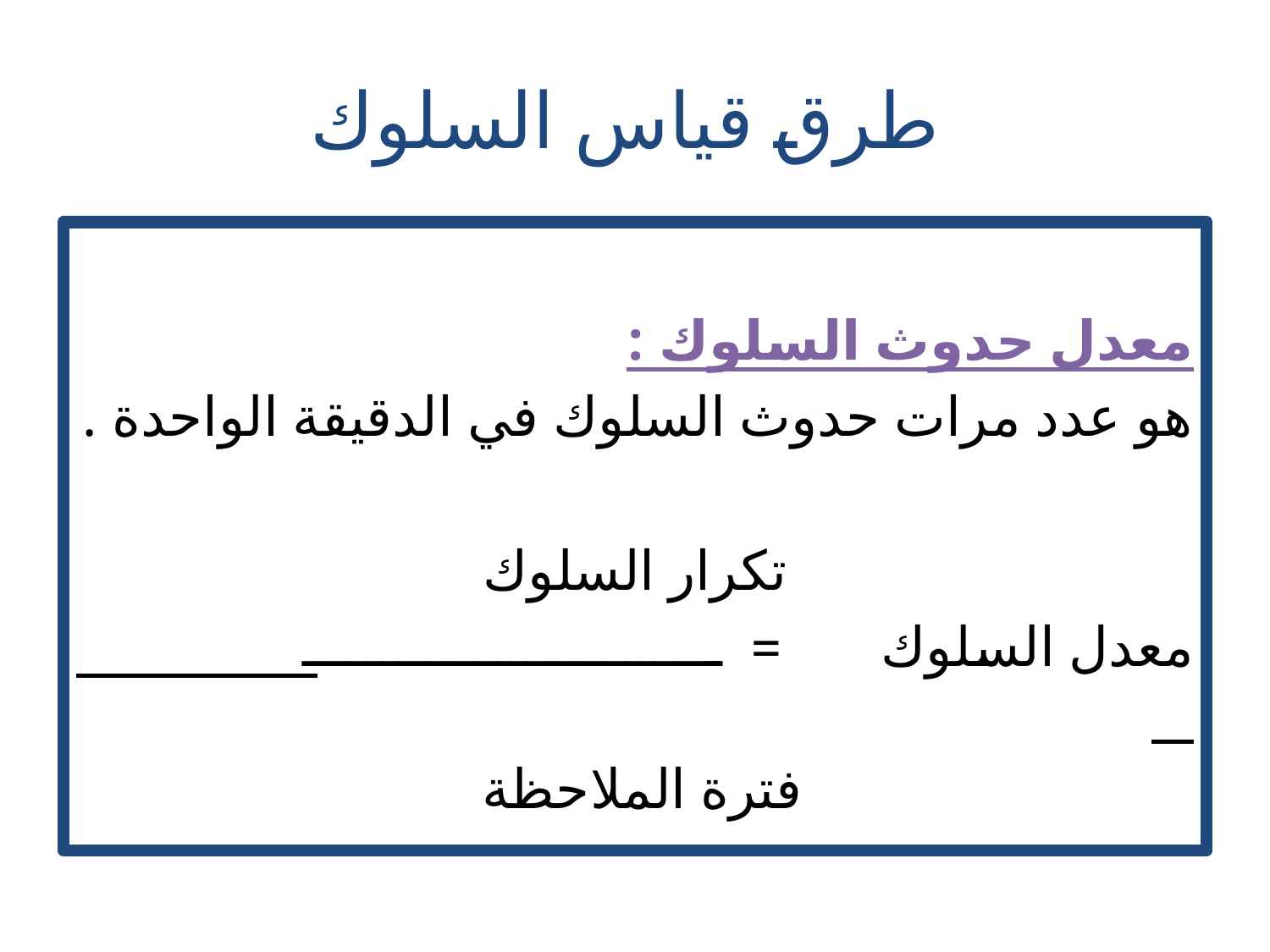

# طرق قياس السلوك

معدل حدوث السلوك :
هو عدد مرات حدوث السلوك في الدقيقة الواحدة .

تكرار السلوك
معدل السلوك       =  ــــــــــــــــــــــــــ
فترة الملاحظة